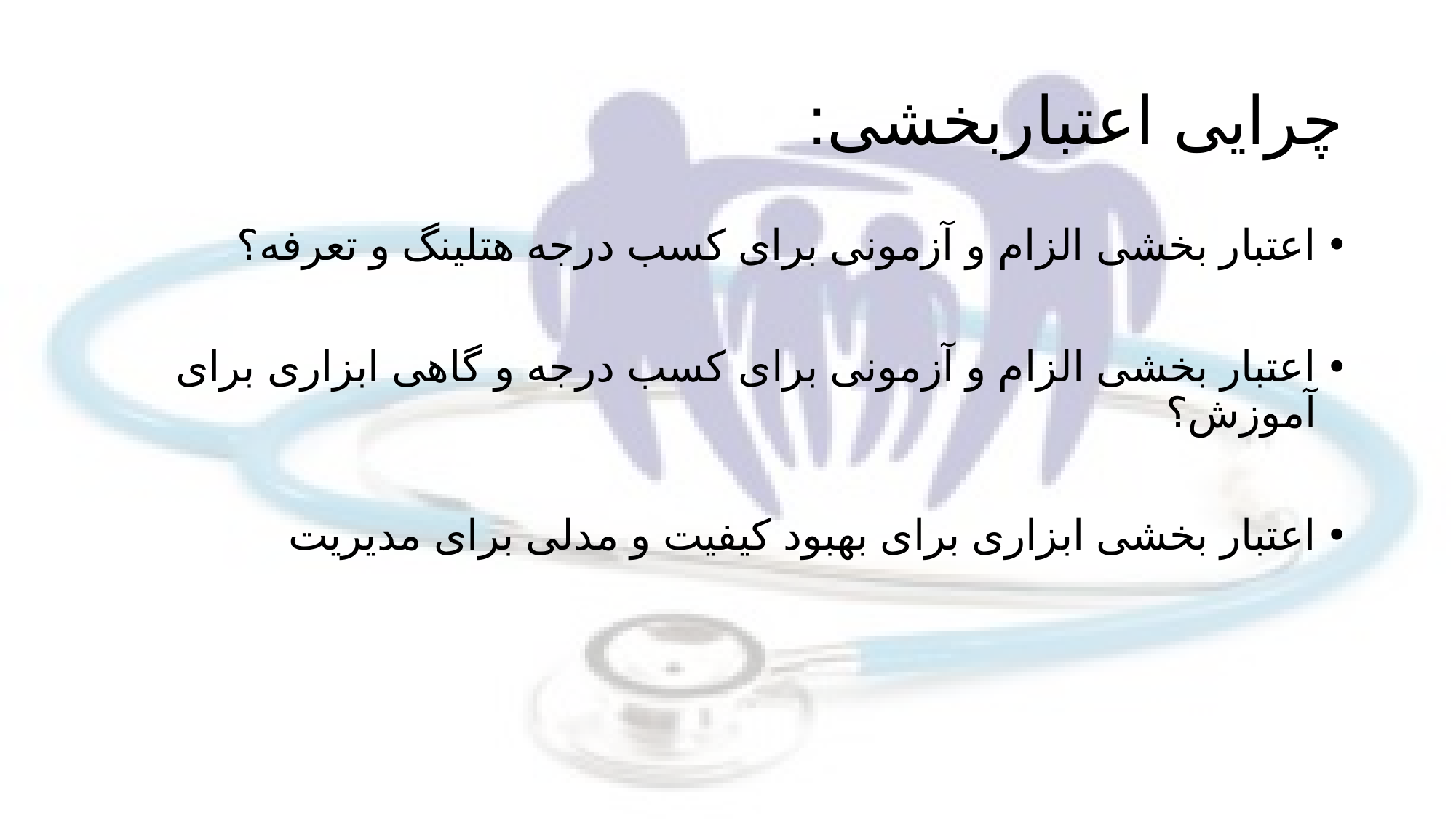

# چرایی اعتباربخشی:
اعتبار بخشی الزام و آزمونی برای کسب درجه هتلینگ و تعرفه؟

اعتبار بخشی الزام و آزمونی برای کسب درجه و گاهی ابزاری برای آموزش؟

اعتبار بخشی ابزاری برای بهبود کیفیت و مدلی برای مدیریت